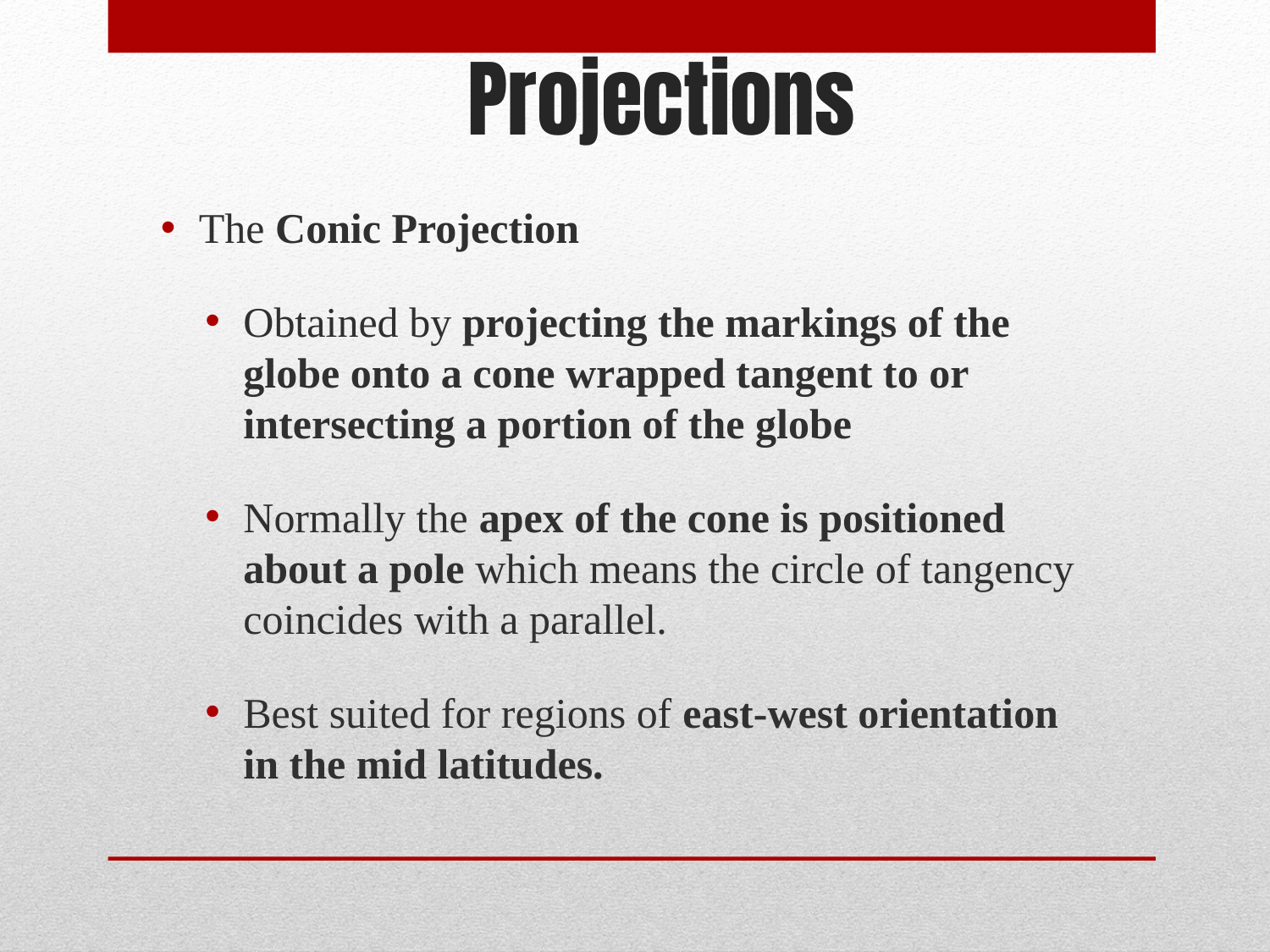

Projections
The Conic Projection

Obtained by projecting the markings of the globe onto a cone wrapped tangent to or intersecting a portion of the globe

Normally the apex of the cone is positioned about a pole which means the circle of tangency coincides with a parallel.

Best suited for regions of east-west orientation in the mid latitudes.